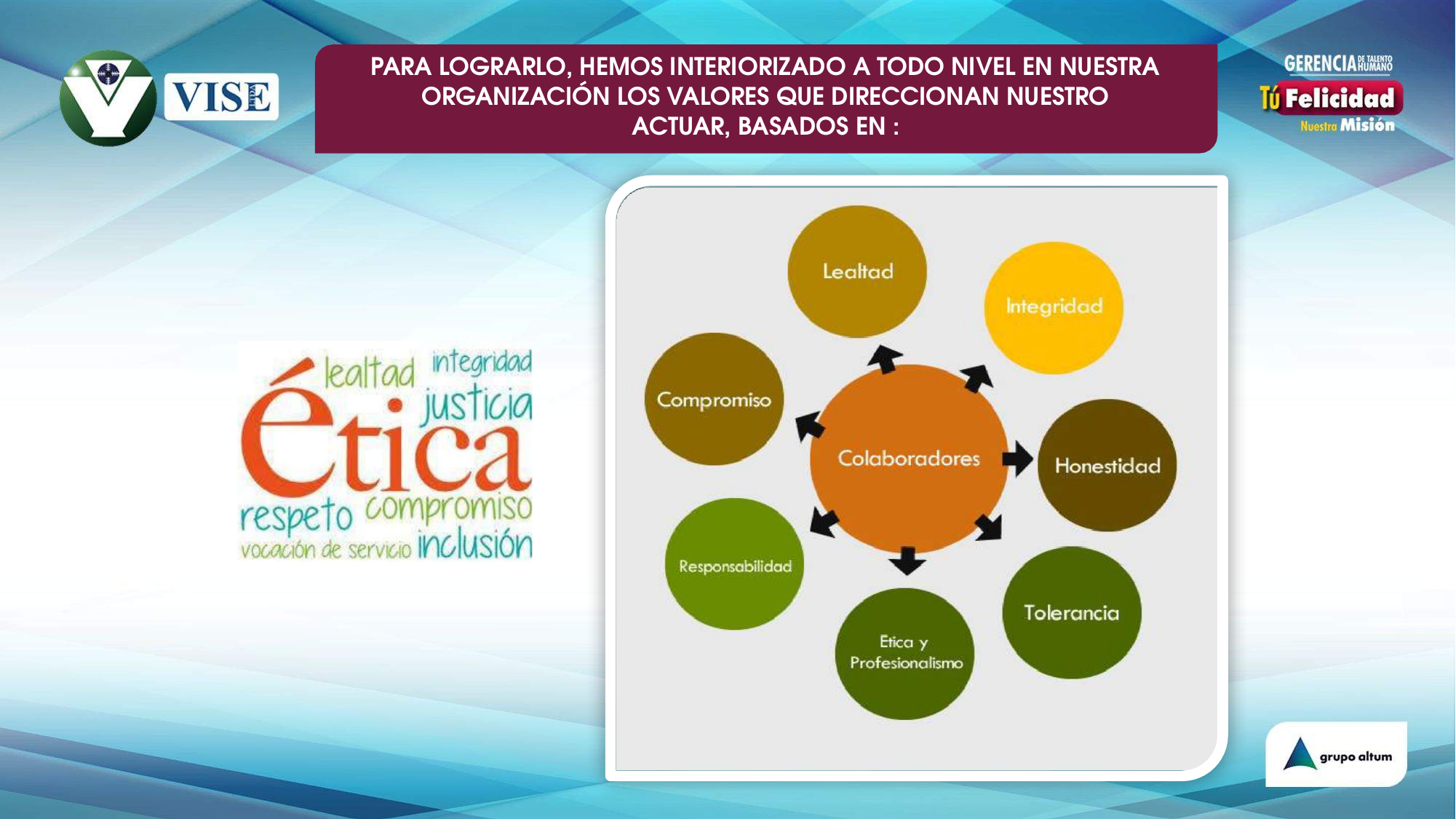

PARA LOGRARLO, HEMOS INTERIORIZADO A TODO NIVEL EN NUESTRA  ORGANIZACIÓN LOS VALORES QUE DIRECCIONAN NUESTRO  ACTUAR, BASADOS EN :